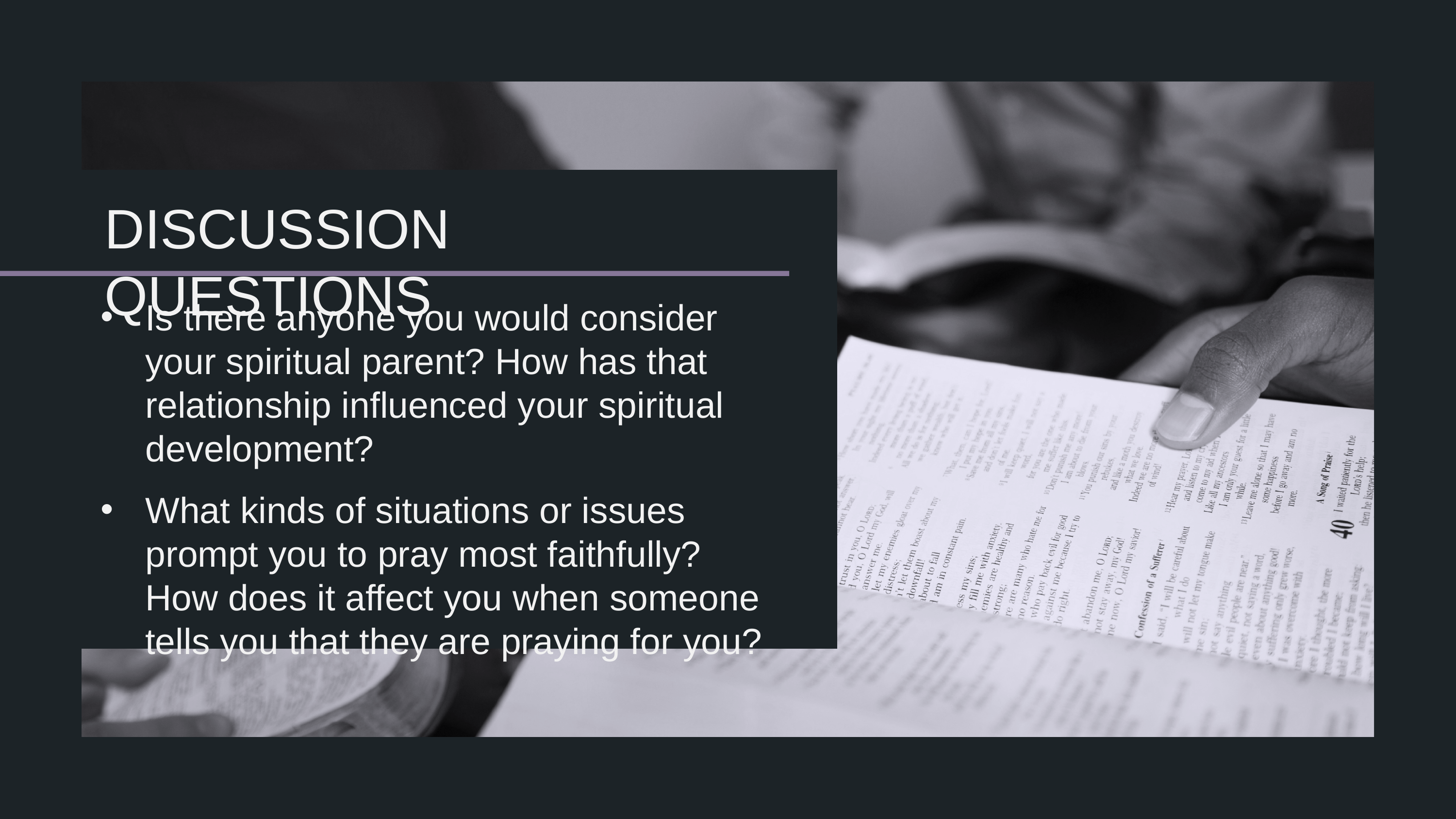

Is there anyone you would consider your spiritual parent? How has that relationship influenced your spiritual development?
What kinds of situations or issues prompt you to pray most faithfully? How does it affect you when someone tells you that they are praying for you?